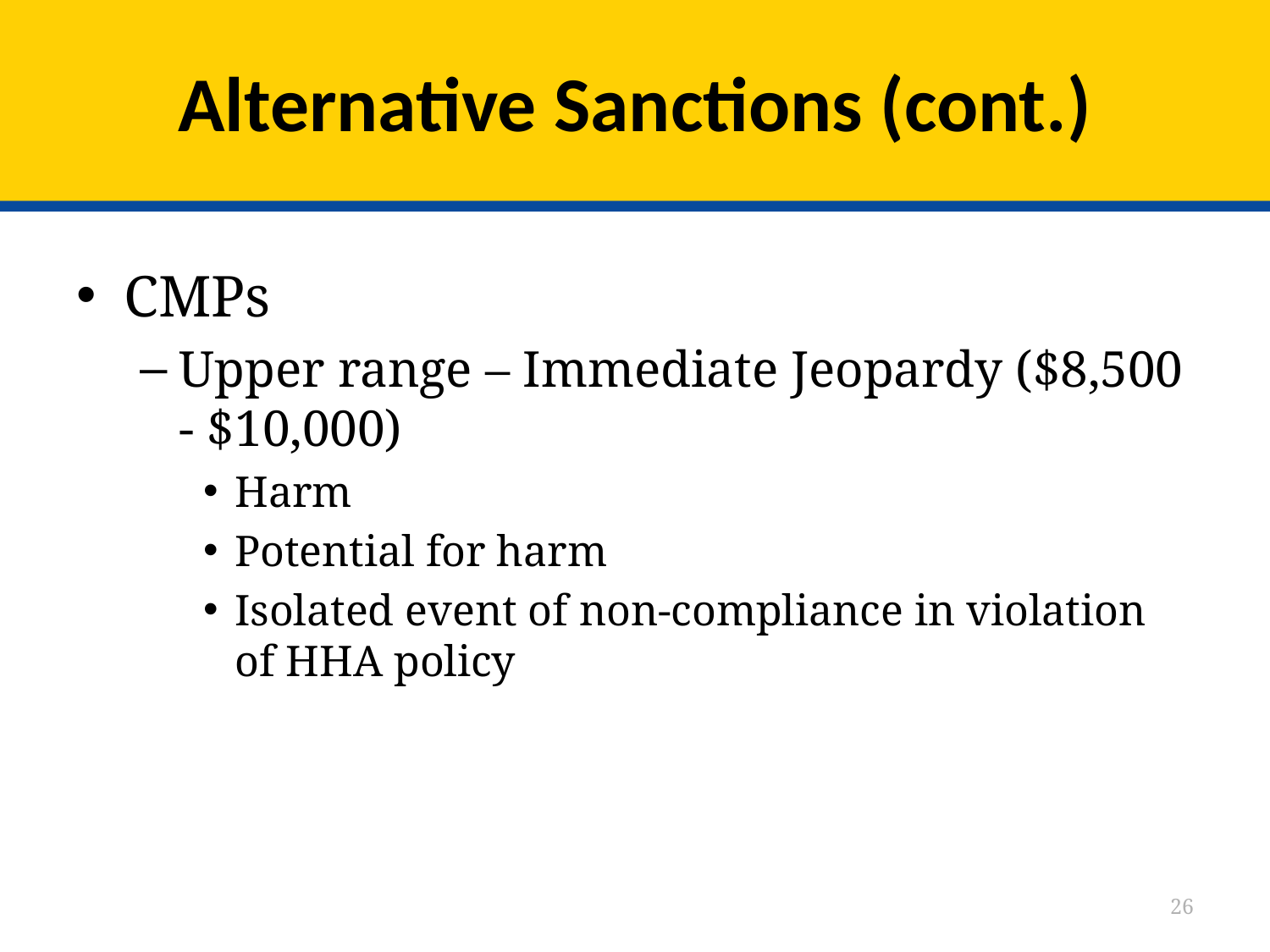

# Alternative Sanctions (cont.)
CMPs
Upper range – Immediate Jeopardy ($8,500 - $10,000)
Harm
Potential for harm
Isolated event of non-compliance in violation of HHA policy
26